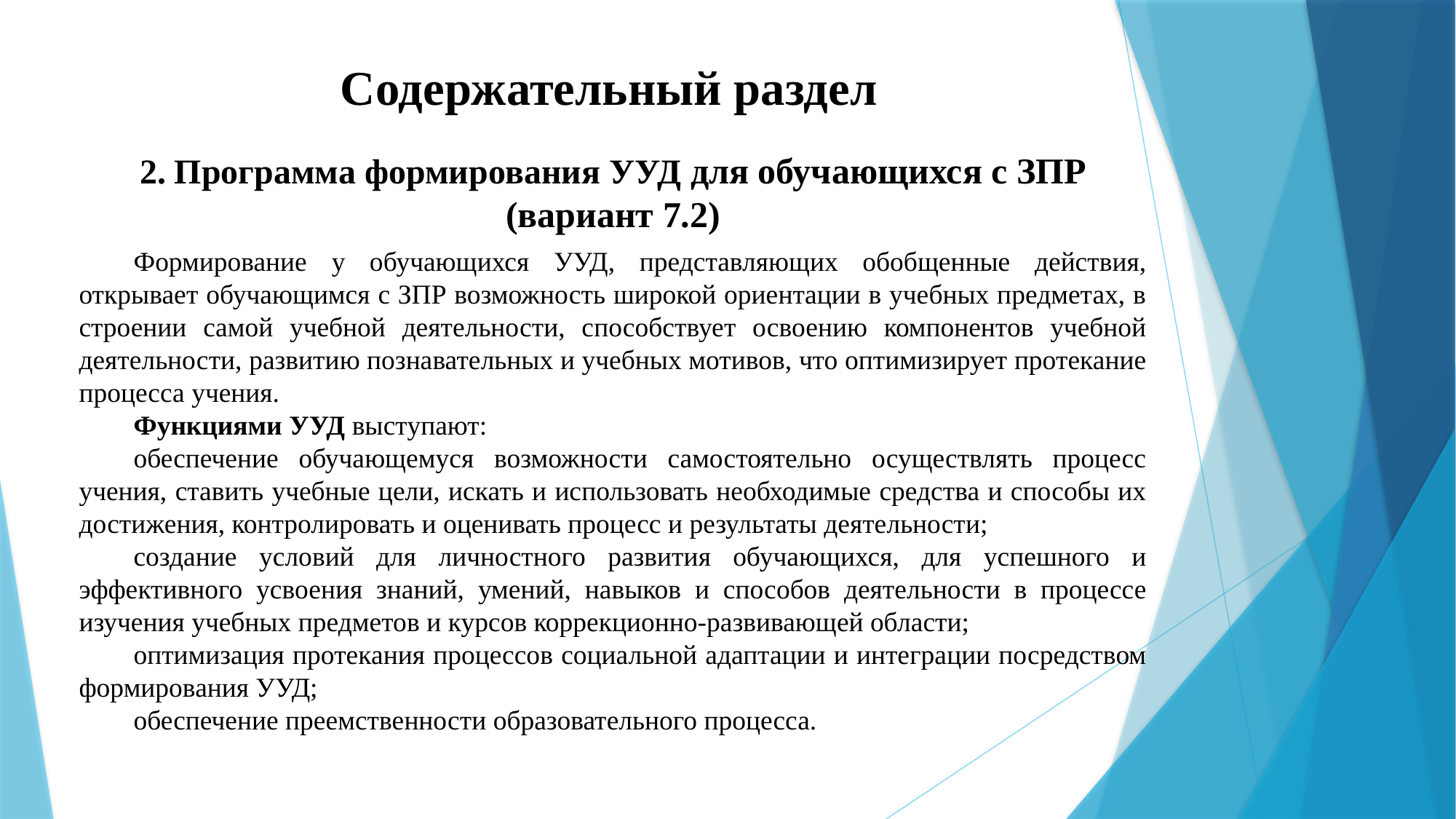

# Содержательный раздел
2. Программа формирования УУД для обучающихся с ЗПР (вариант 7.2)
Формирование у обучающихся УУД, представляющих обобщенные действия, открывает обучающимся с ЗПР возможность широкой ориентации в учебных предметах, в строении самой учебной деятельности, способствует освоению компонентов учебной деятельности, развитию познавательных и учебных мотивов, что оптимизирует протекание процесса учения.
Функциями УУД выступают:
обеспечение обучающемуся возможности самостоятельно осуществлять процесс учения, ставить учебные цели, искать и использовать необходимые средства и способы их достижения, контролировать и оценивать процесс и результаты деятельности;
создание условий для личностного развития обучающихся, для успешного и эффективного усвоения знаний, умений, навыков и способов деятельности в процессе изучения учебных предметов и курсов коррекционно-развивающей области;
оптимизация протекания процессов социальной адаптации и интеграции посредством формирования УУД;
обеспечение преемственности образовательного процесса.